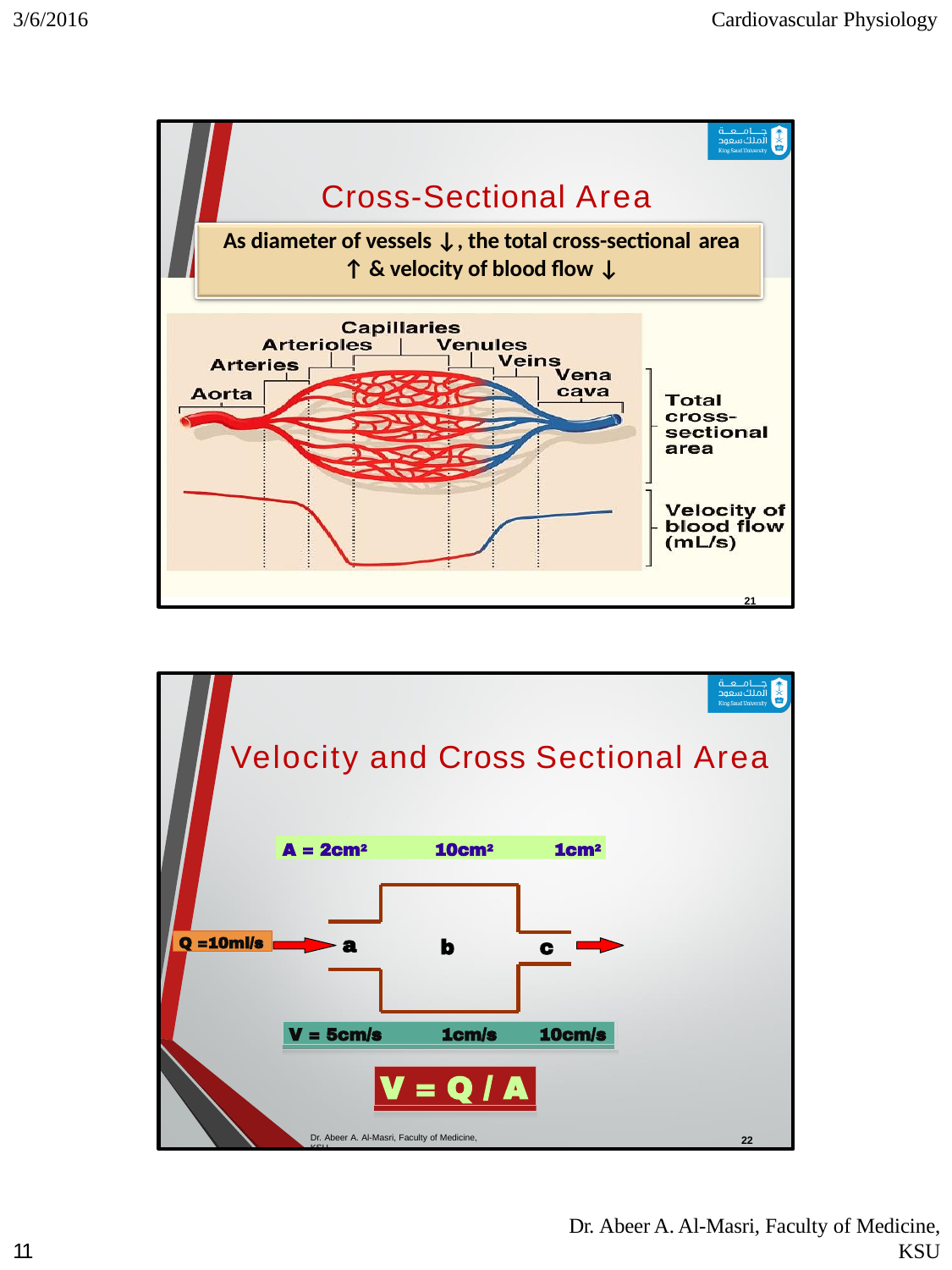

3/6/2016
Cardiovascular Physiology

Cross-Sectional Area
As diameter of vessels ↓, the total cross-sectional area
↑ & velocity of blood flow ↓

21

Velocity and Cross Sectional Area
A = 2cm2	10cm2	1cm2

Q =10ml/s
a

b
c

V = 5cm/s	1cm/s	10cm/s

V = Q / A

Dr. Abeer A. Al-Masri, Faculty of Medicine, KSU
22
Dr. Abeer A. Al-Masri, Faculty of Medicine,
KSU
11